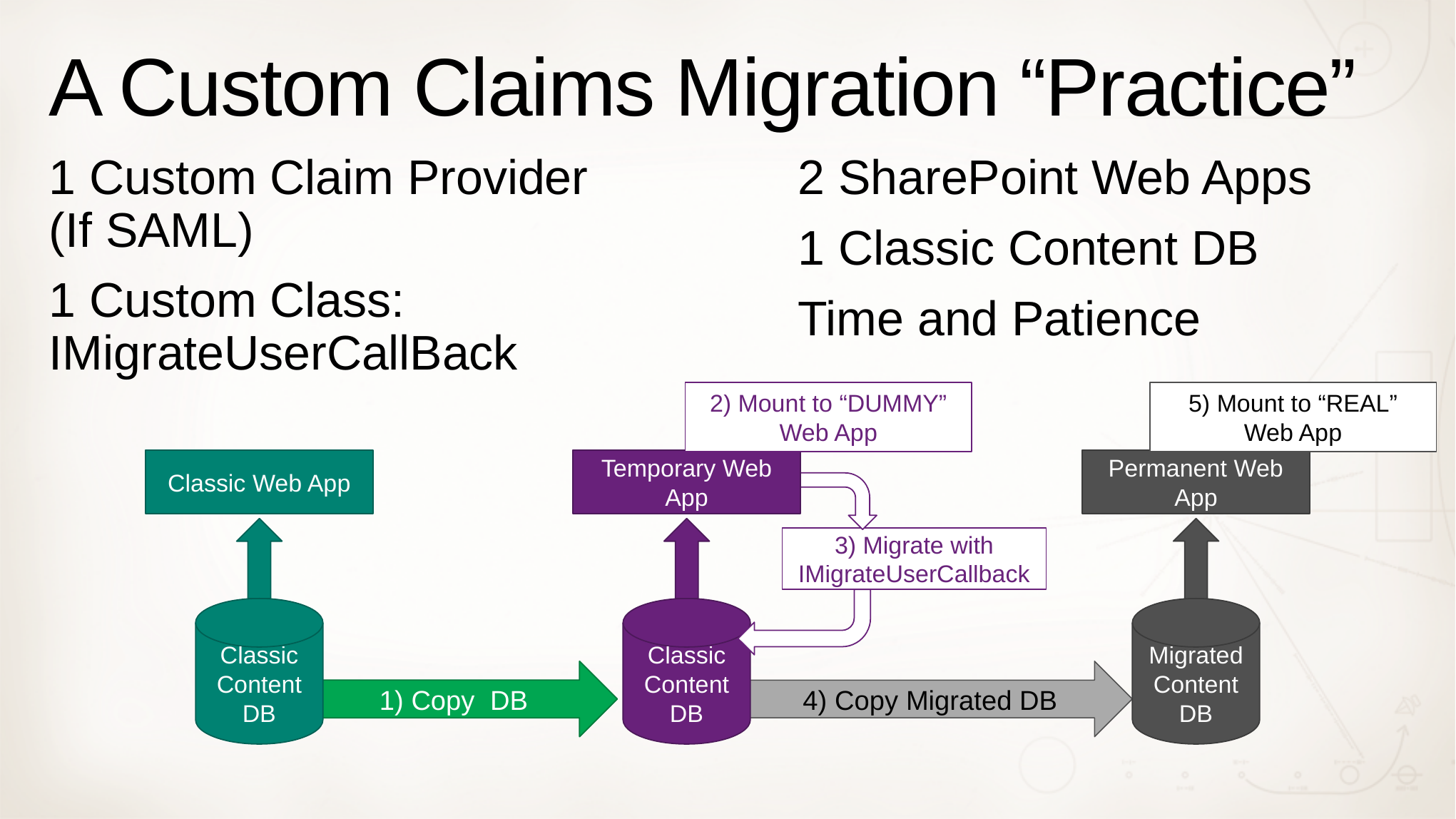

# A Custom Claims Migration “Practice”
1 Custom Claim Provider
(If SAML)
1 Custom Class: IMigrateUserCallBack
2 SharePoint Web Apps
1 Classic Content DB
Time and Patience
2) Mount to “DUMMY” Web App
5) Mount to “REAL” Web App
Classic Web App
Temporary Web App
Permanent Web App

3) Migrate with
IMigrateUserCallback

4) Copy Migrated DB

1) Copy  DB
Classic Content DB
Classic Content DB
Migrated Content DB